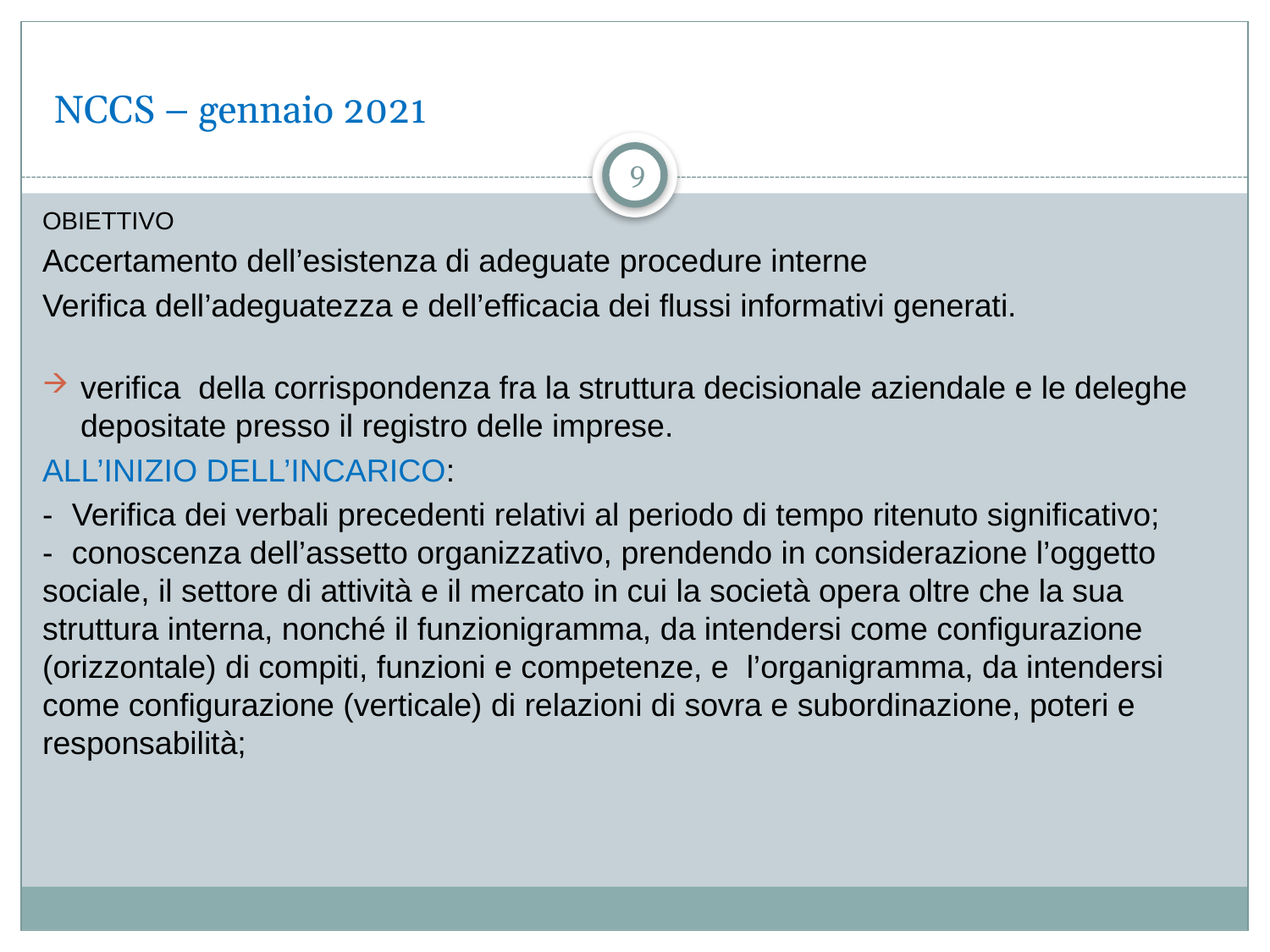

# NCCS – gennaio 2021
9
OBIETTIVO
Accertamento dell’esistenza di adeguate procedure interne
Verifica dell’adeguatezza e dell’efficacia dei flussi informativi generati.
verifica  della corrispondenza fra la struttura decisionale aziendale e le deleghe depositate presso il registro delle imprese.
ALL’INIZIO DELL’INCARICO:
- Verifica dei verbali precedenti relativi al periodo di tempo ritenuto significativo;
- conoscenza dell’assetto organizzativo, prendendo in considerazione l’oggetto sociale, il settore di attività e il mercato in cui la società opera oltre che la sua struttura interna, nonché il funzionigramma, da intendersi come configurazione (orizzontale) di compiti, funzioni e competenze, e  l’organigramma, da intendersi come configurazione (verticale) di relazioni di sovra e subordinazione, poteri e responsabilità;